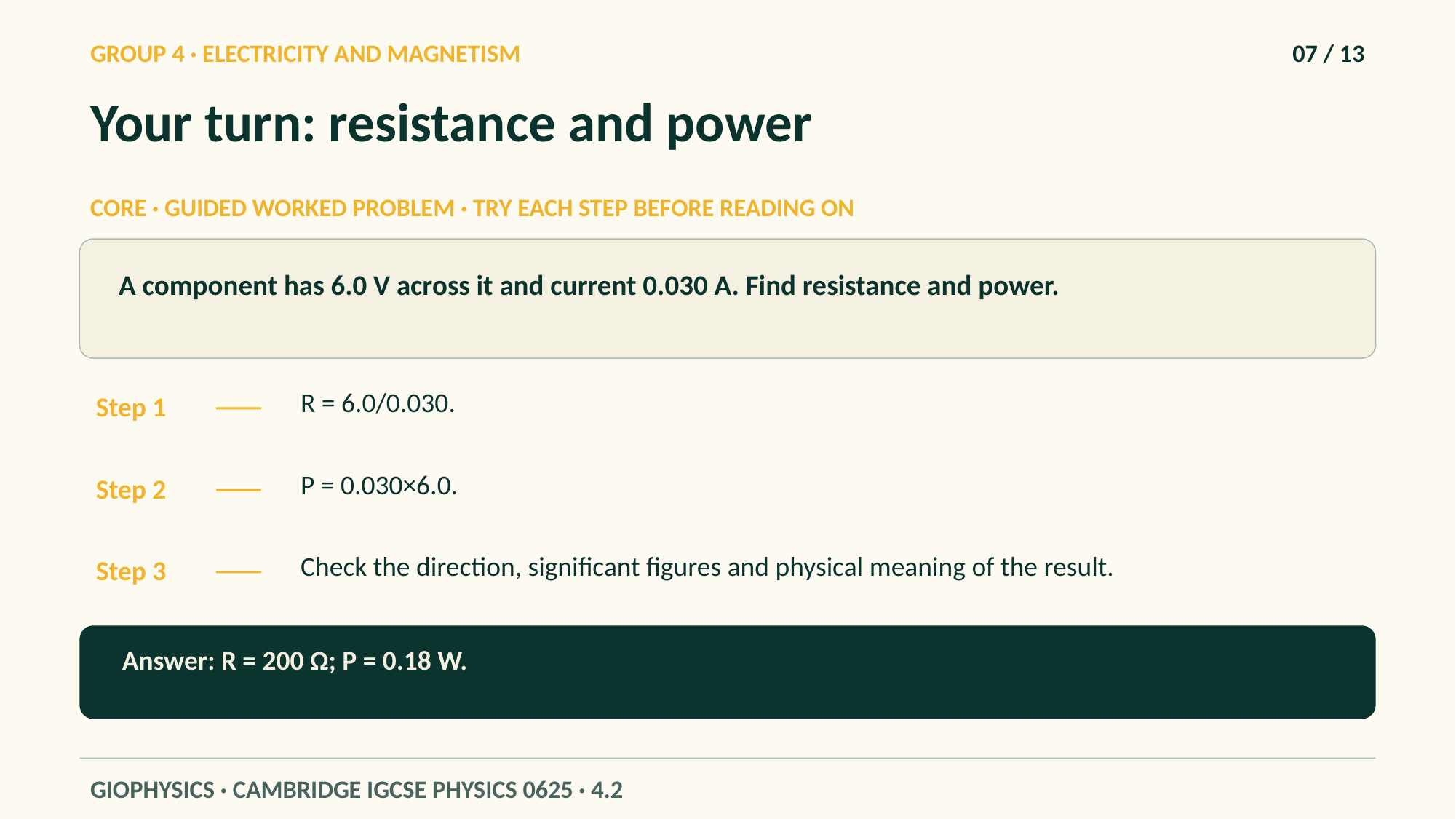

GROUP 4 · ELECTRICITY AND MAGNETISM
07 / 13
Your turn: resistance and power
CORE · GUIDED WORKED PROBLEM · TRY EACH STEP BEFORE READING ON

A component has 6.0 V across it and current 0.030 A. Find resistance and power.
R = 6.0/0.030.
Step 1

P = 0.030×6.0.
Step 2

Check the direction, significant figures and physical meaning of the result.
Step 3

Answer: R = 200 Ω; P = 0.18 W.

GIOPHYSICS · CAMBRIDGE IGCSE PHYSICS 0625 · 4.2